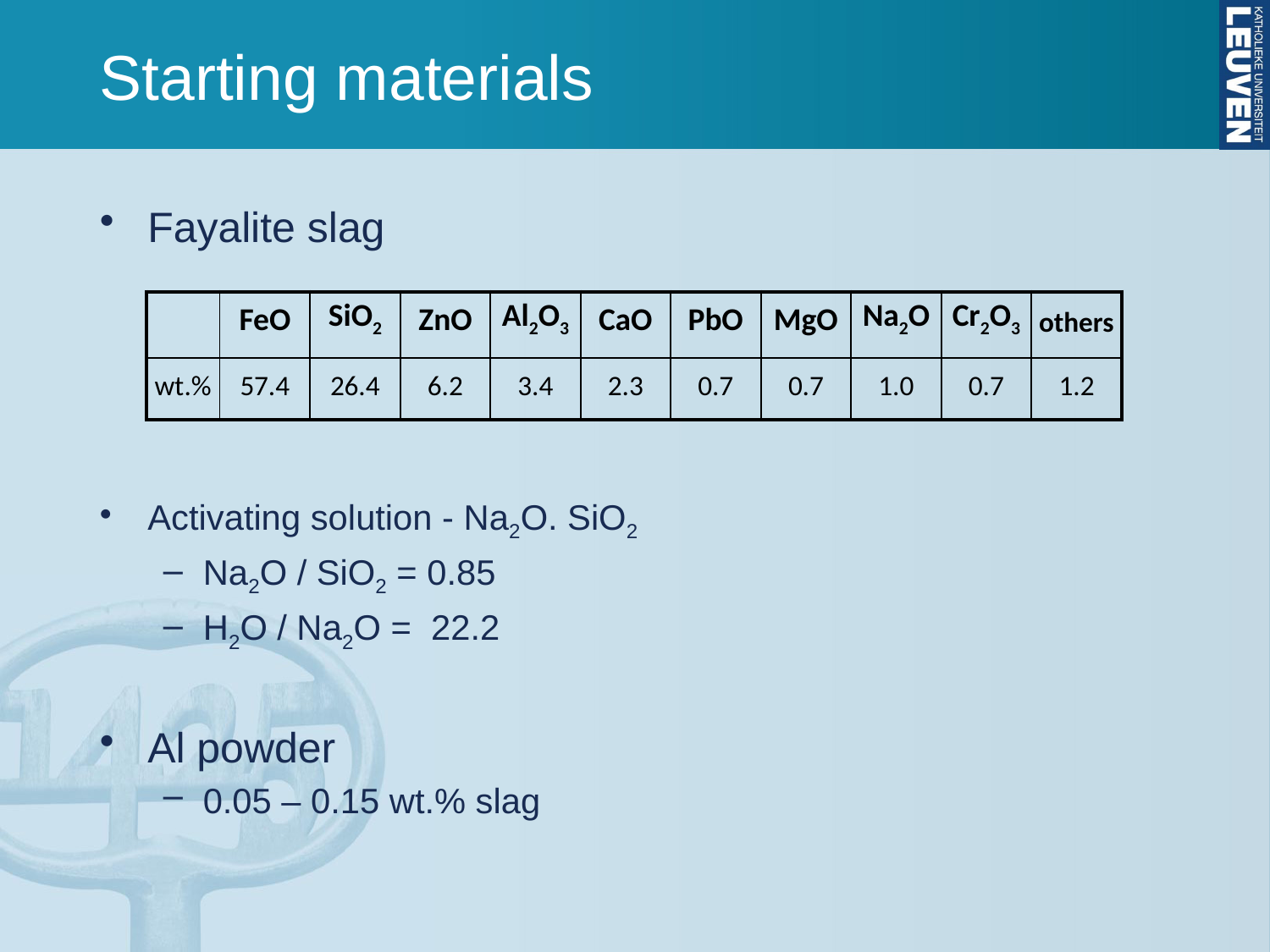

# Starting materials
Fayalite slag

Activating solution - Na2O. SiO2
Na2O / SiO2 = 0.85
H2O / Na2O =  22.2

Al powder
0.05 – 0.15 wt.% slag

|  | FeO | SiO2 | ZnO | Al2O3 | CaO | PbO | MgO | Na2O | Cr2O3 | others |
| --- | --- | --- | --- | --- | --- | --- | --- | --- | --- | --- |
| wt.% | 57.4 | 26.4 | 6.2 | 3.4 | 2.3 | 0.7 | 0.7 | 1.0 | 0.7 | 1.2 |